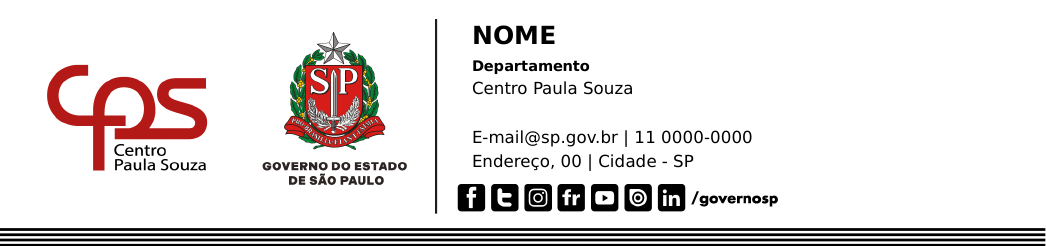

NOME
Departamento
Centro Paula Souza

E-mail@sp.gov.br | 11 0000-0000
Endereço, 00 | Cidade - SP